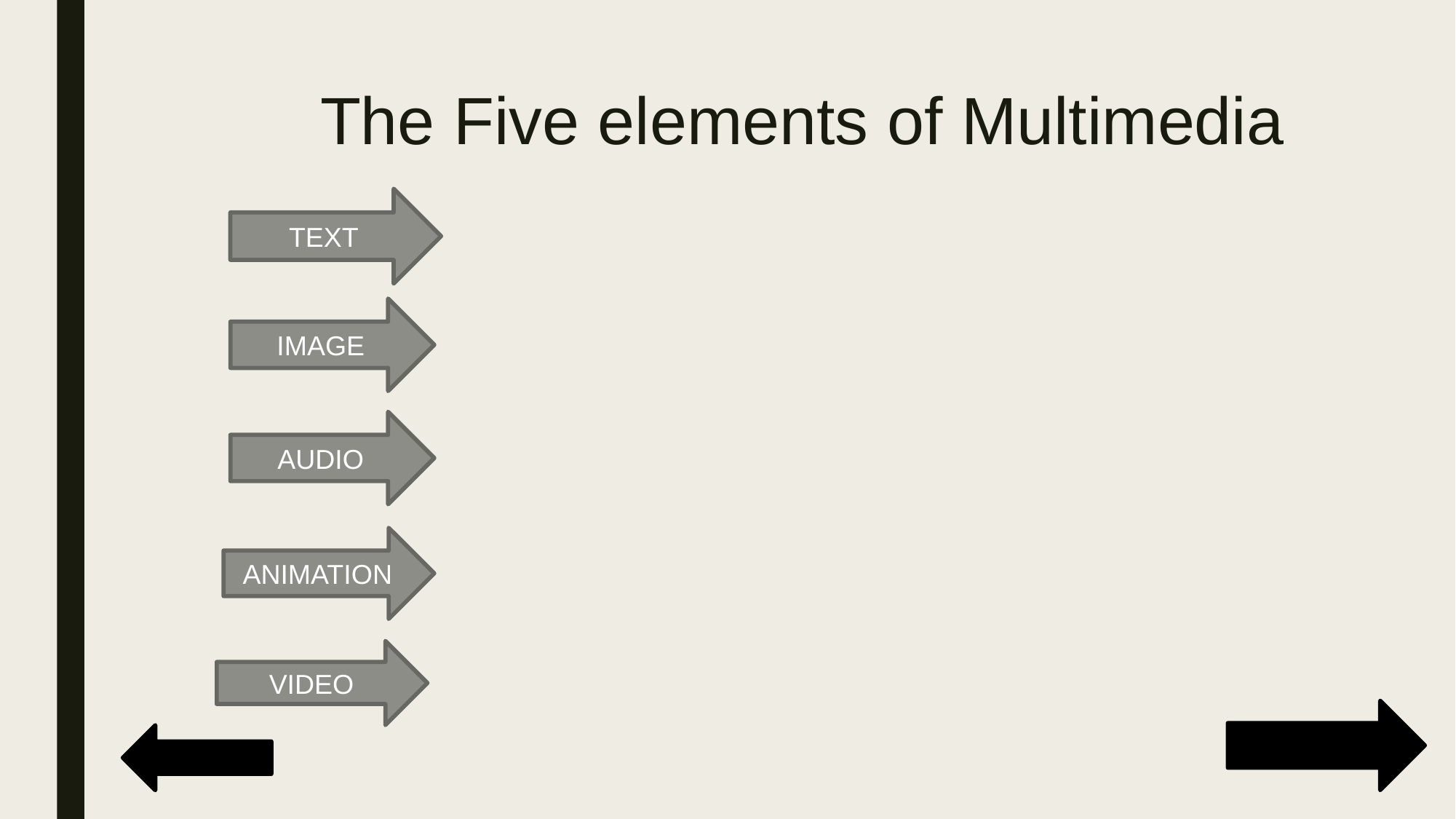

The Five elements of Multimedia
TEXT

IMAGE
AUDIO
ANIMATION
VIDEO